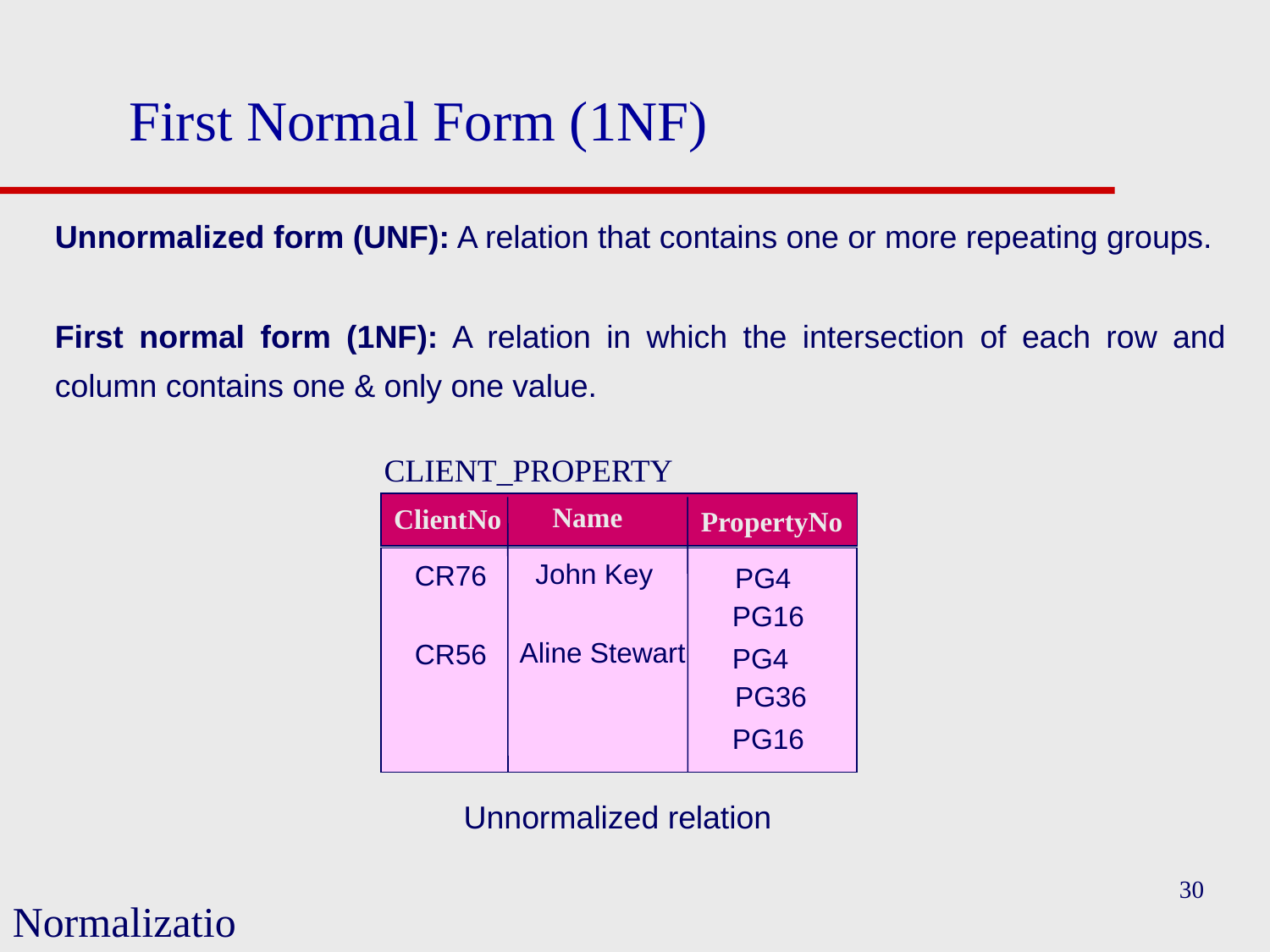

# First Normal Form (1NF)

Unnormalized form (UNF): A relation that contains one or more repeating groups.

First normal form (1NF): A relation in which the intersection of each row and column contains one & only one value.

                                              Unnormalized relation
CLIENT_PROPERTY

Name
ClientNo

PropertyNo

John Key
CR76
PG4
PG16
Aline Stewart
CR56
PG4
PG36
PG16
30
Normalization